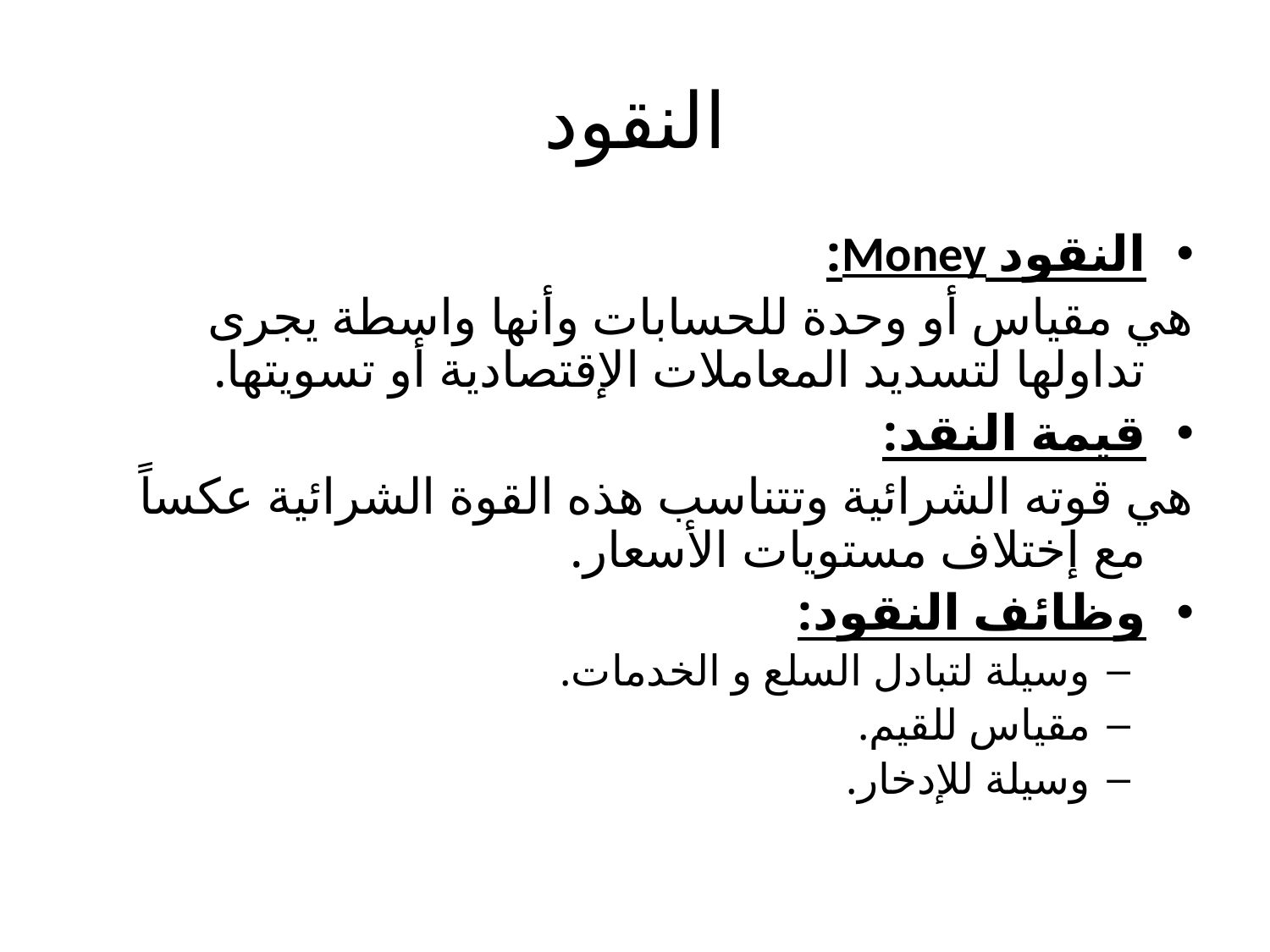

# النقود
النقود Money:
	هي مقياس أو وحدة للحسابات وأنها واسطة يجرى تداولها لتسديد المعاملات الإقتصادية أو تسويتها.
قيمة النقد:
	هي قوته الشرائية وتتناسب هذه القوة الشرائية عكساً مع إختلاف مستويات الأسعار.
وظائف النقود:
وسيلة لتبادل السلع و الخدمات.
مقياس للقيم.
وسيلة للإدخار.